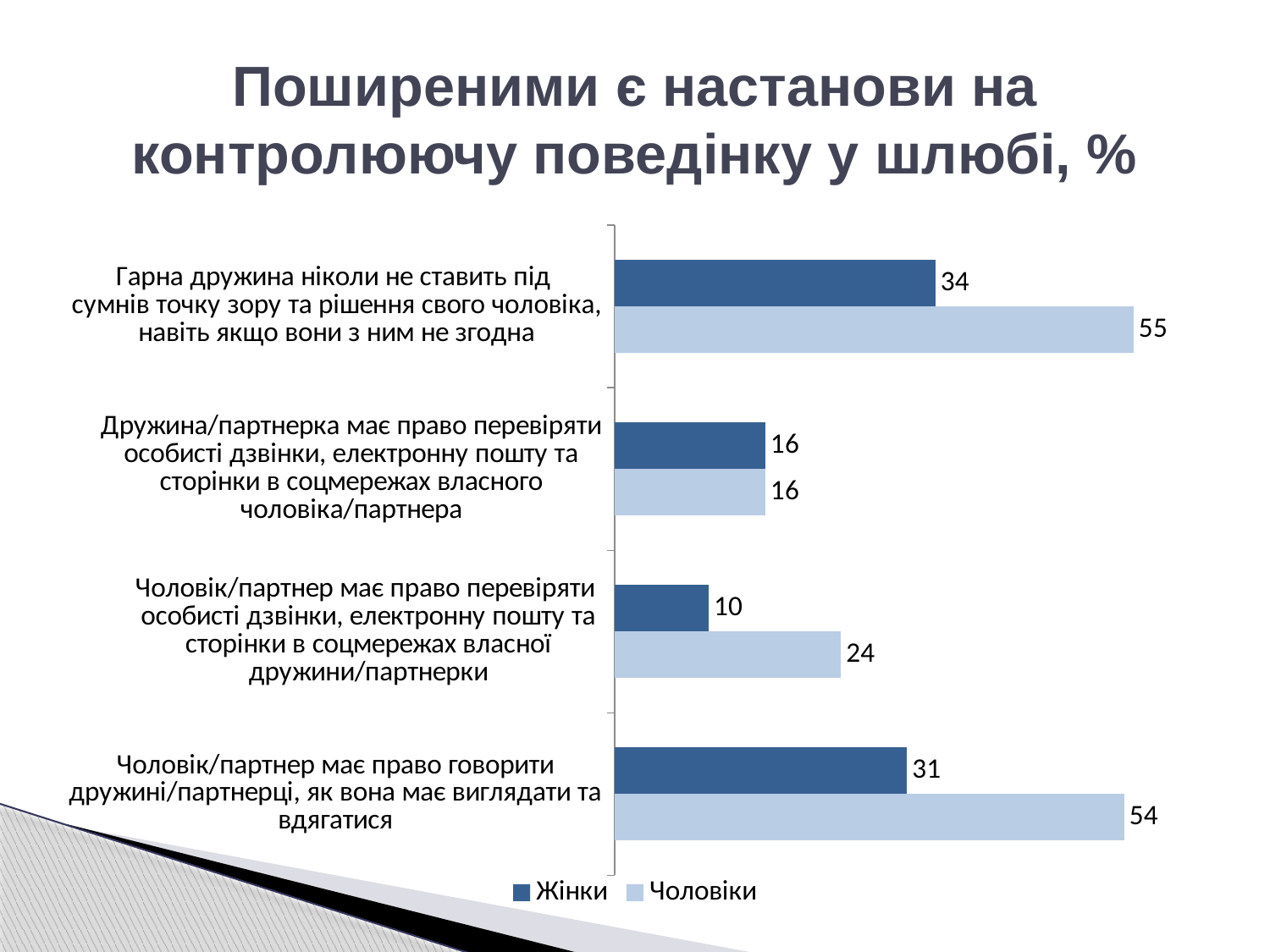

# Поширеними є настанови на контролюючу поведінку у шлюбі, %

### Chart

| Category | Чоловіки | Жінки |
|---|---|---|
| Чоловік/партнер має право говорити дружині/партнерці, як вона має виглядати та вдягатися | 54.0 | 31.0 |
| Чоловік/партнер має право перевіряти
особисті дзвінки, електронну пошту та сторінки в соцмережах власної дружини/партнерки | 24.0 | 10.0 |
| Дружина/партнерка має право перевіряти особисті дзвінки, електронну пошту та сторінки в соцмережах власного чоловіка/партнера | 16.0 | 16.0 |
| Гарна дружина ніколи не ставить під
сумнів точку зору та рішення свого чоловіка, навіть якщо вони з ним не згодна | 55.0 | 34.0 |